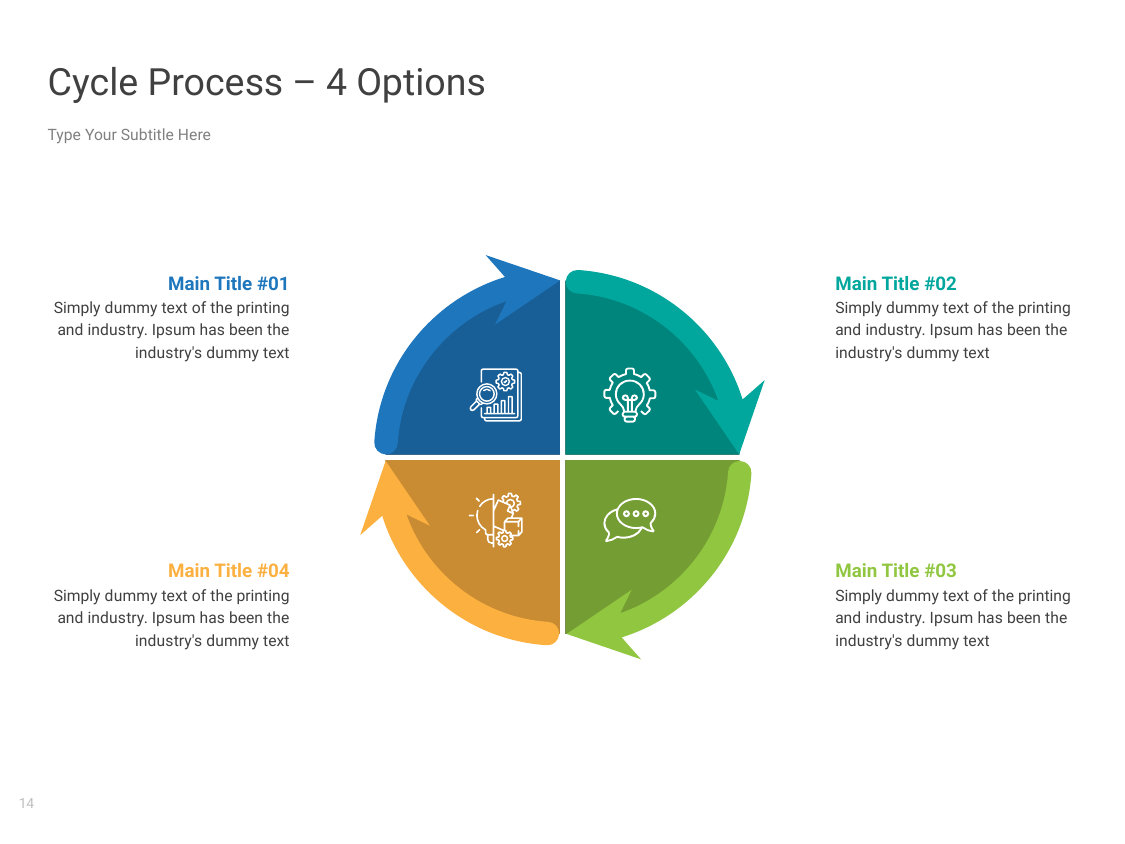

# Cycle Process – 4 Options
Type Your Subtitle Here

Main Title #01
Simply dummy text of the printing and industry. Ipsum has been the industry's dummy text
Main Title #02
Simply dummy text of the printing and industry. Ipsum has been the industry's dummy text

Main Title #04
Simply dummy text of the printing and industry. Ipsum has been the industry's dummy text
Main Title #03
Simply dummy text of the printing and industry. Ipsum has been the industry's dummy text